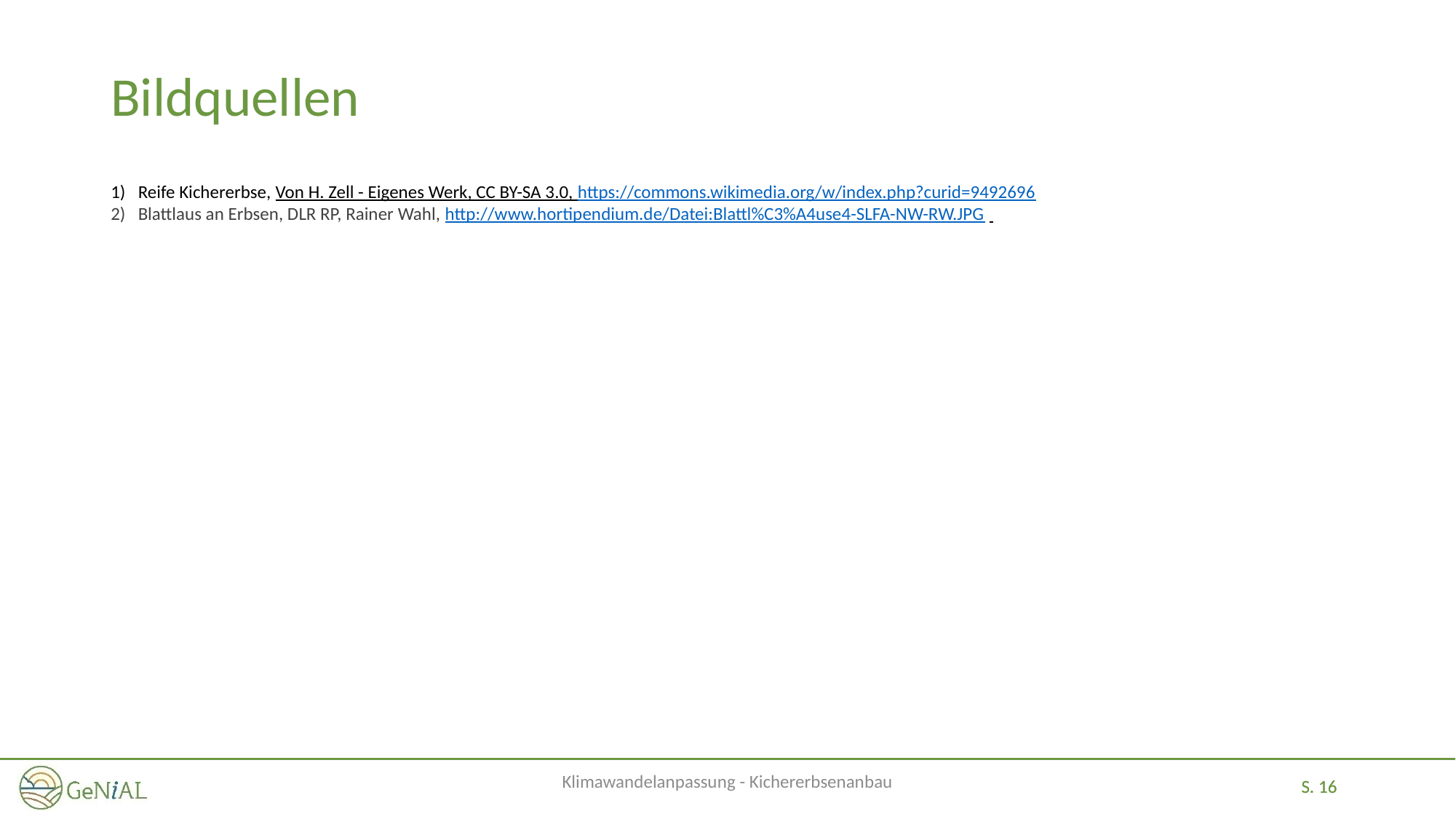

# Bildquellen
Reife Kichererbse, Von H. Zell - Eigenes Werk, CC BY-SA 3.0, https://commons.wikimedia.org/w/index.php?curid=9492696
Blattlaus an Erbsen, DLR RP, Rainer Wahl, http://www.hortipendium.de/Datei:Blattl%C3%A4use4-SLFA-NW-RW.JPG

Klimawandelanpassung - Kichererbsenanbau